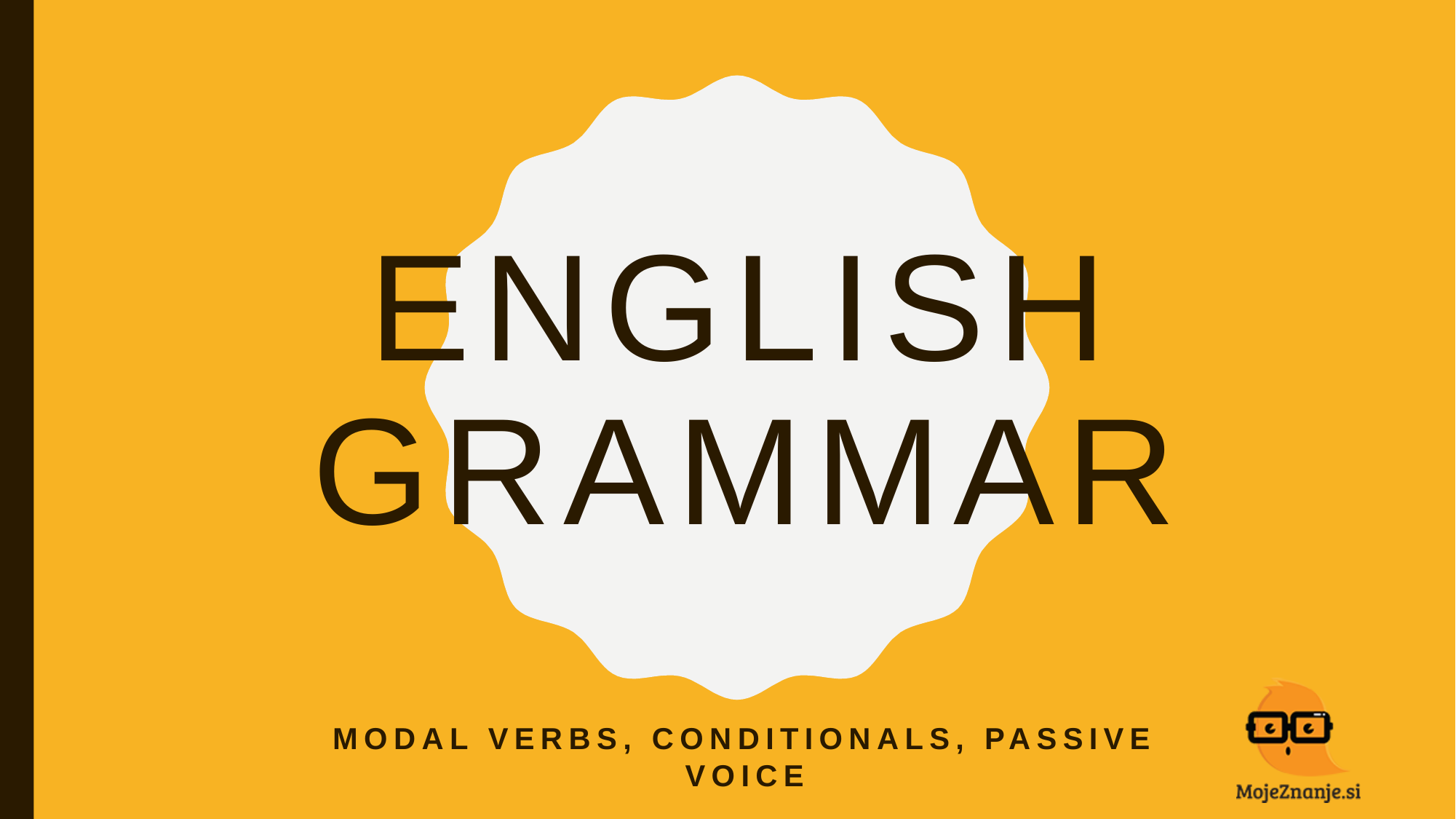

# ENGLISH GRAMMAR
MODAL VERBS, CONDITIONALS, PASSIVE VOICE